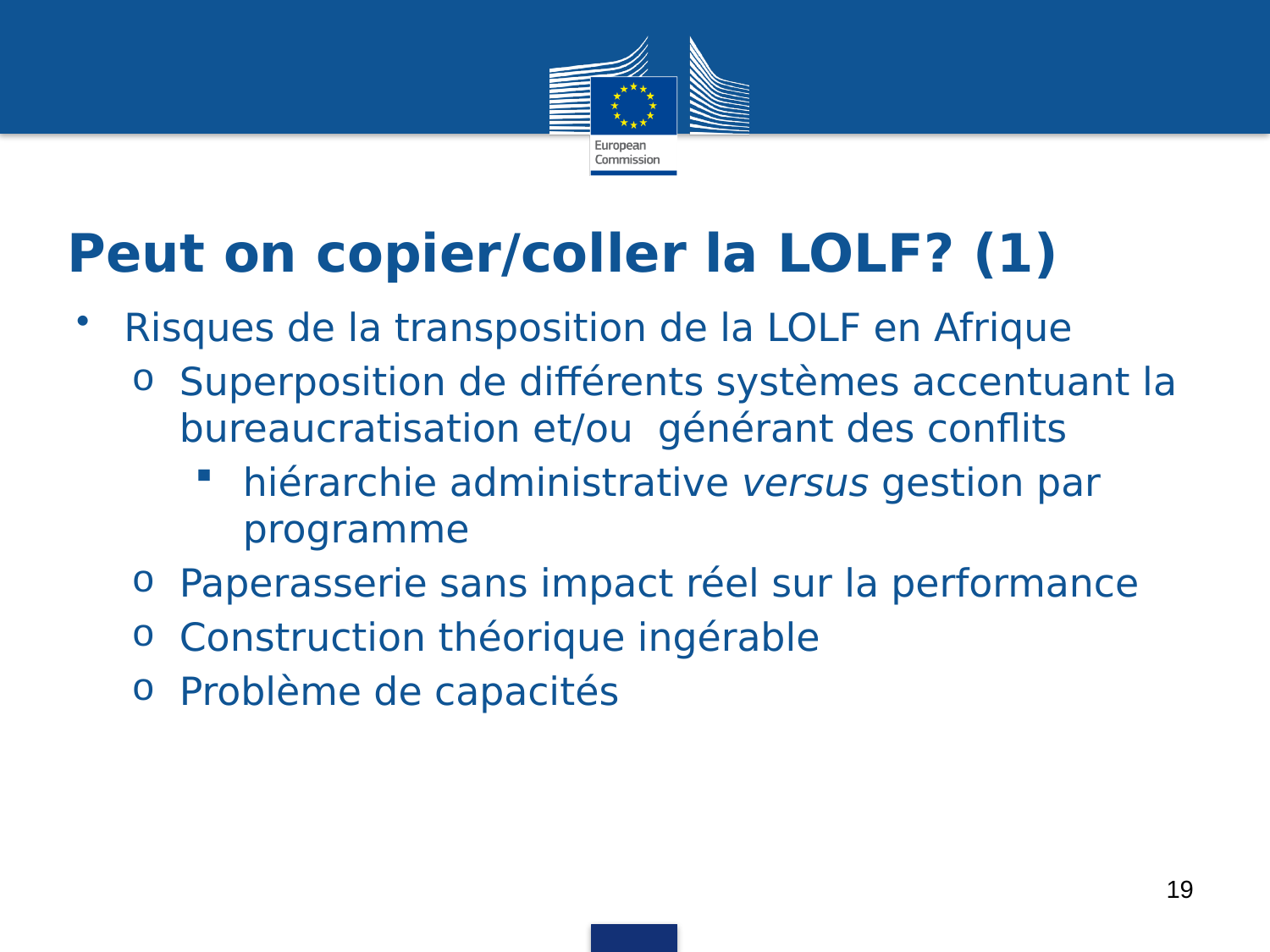

# Peut on copier/coller la LOLF? (1)
Risques de la transposition de la LOLF en Afrique
Superposition de différents systèmes accentuant la bureaucratisation et/ou  générant des conflits
hiérarchie administrative versus gestion par programme
Paperasserie sans impact réel sur la performance
Construction théorique ingérable
Problème de capacités
19